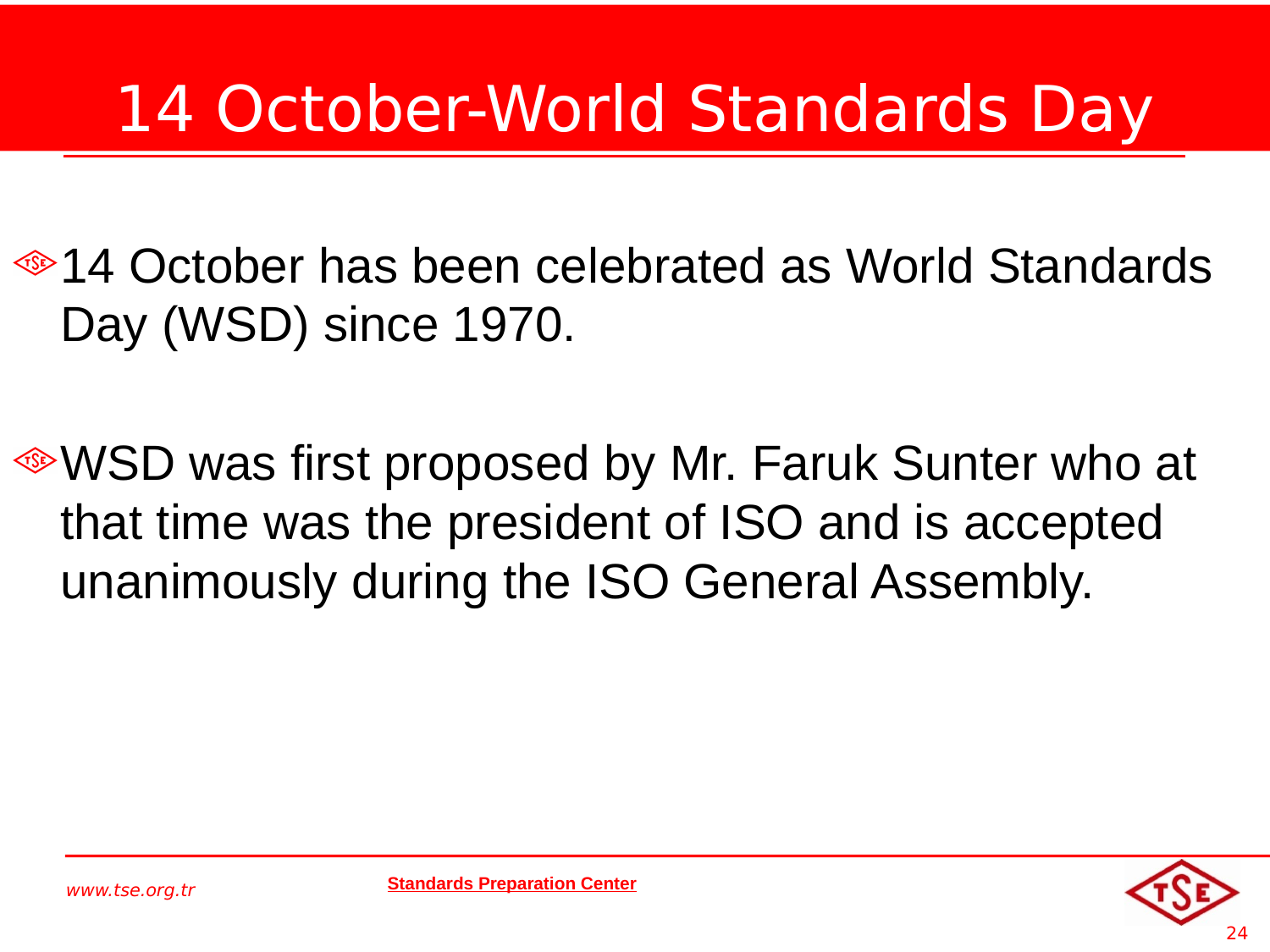

# 14 October-World Standards Day
14 October has been celebrated as World Standards Day (WSD) since 1970.

WSD was first proposed by Mr. Faruk Sunter who at that time was the president of ISO and is accepted unanimously during the ISO General Assembly.

www.tse.org.tr
Standards Preparation Center

©2010 Türk Standardları Enstitüsü
24